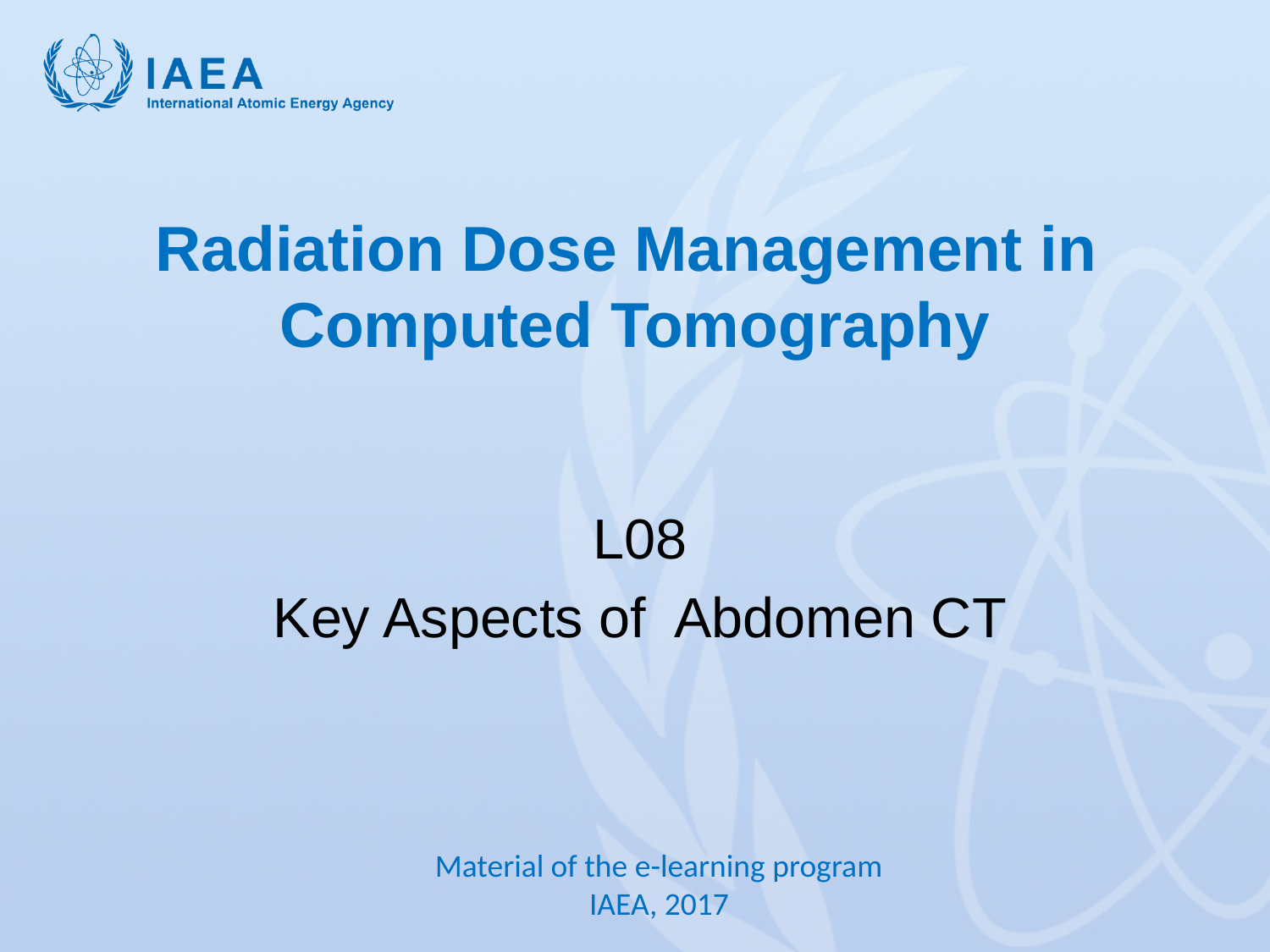

# Radiation Dose Management in Computed Tomography
L08
Key Aspects of  Abdomen CT
Material of the e-learning program
IAEA, 2017